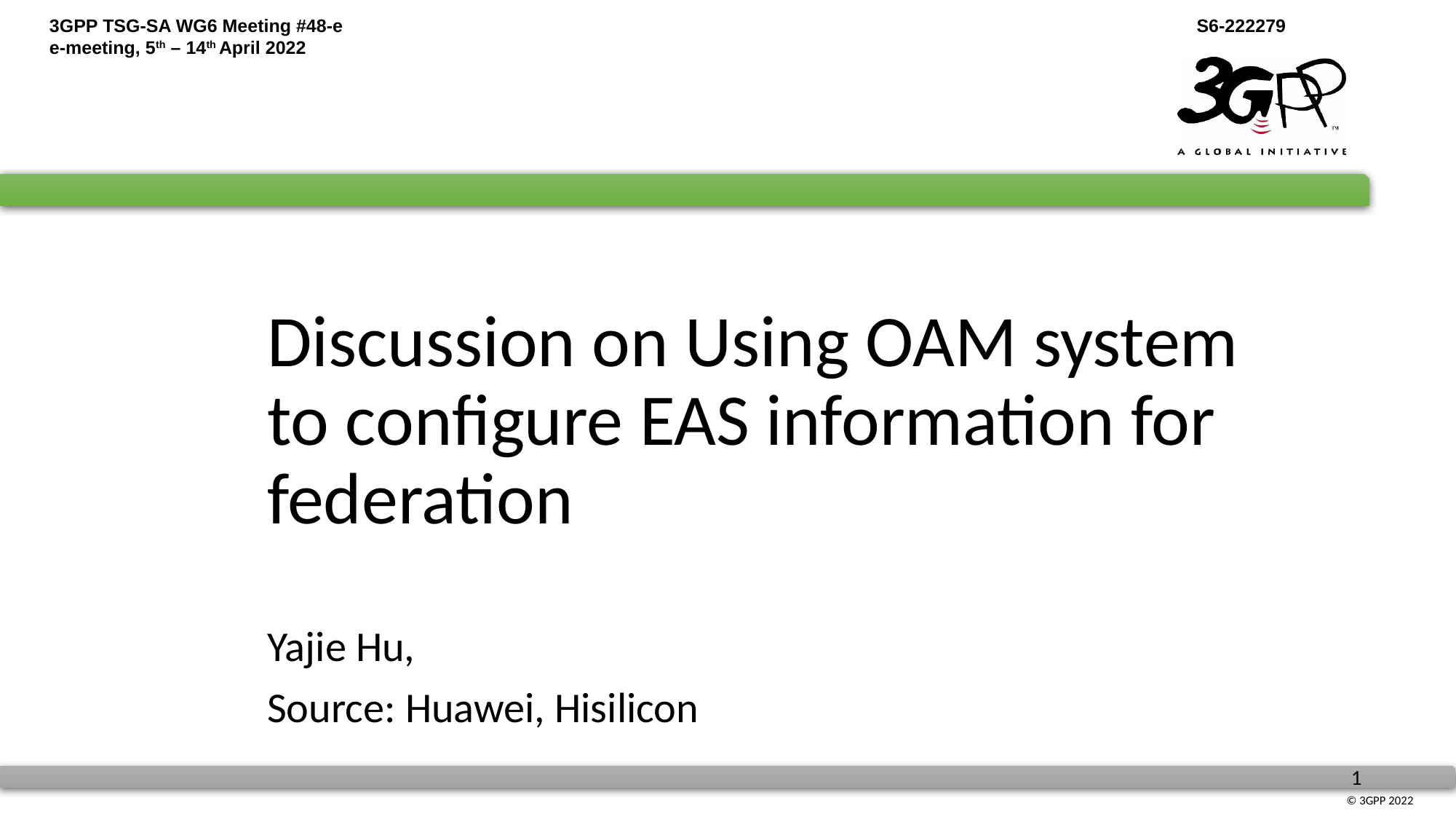

# Discussion on Using OAM system to configure EAS information for federation

Yajie Hu,
Source: Huawei, Hisilicon